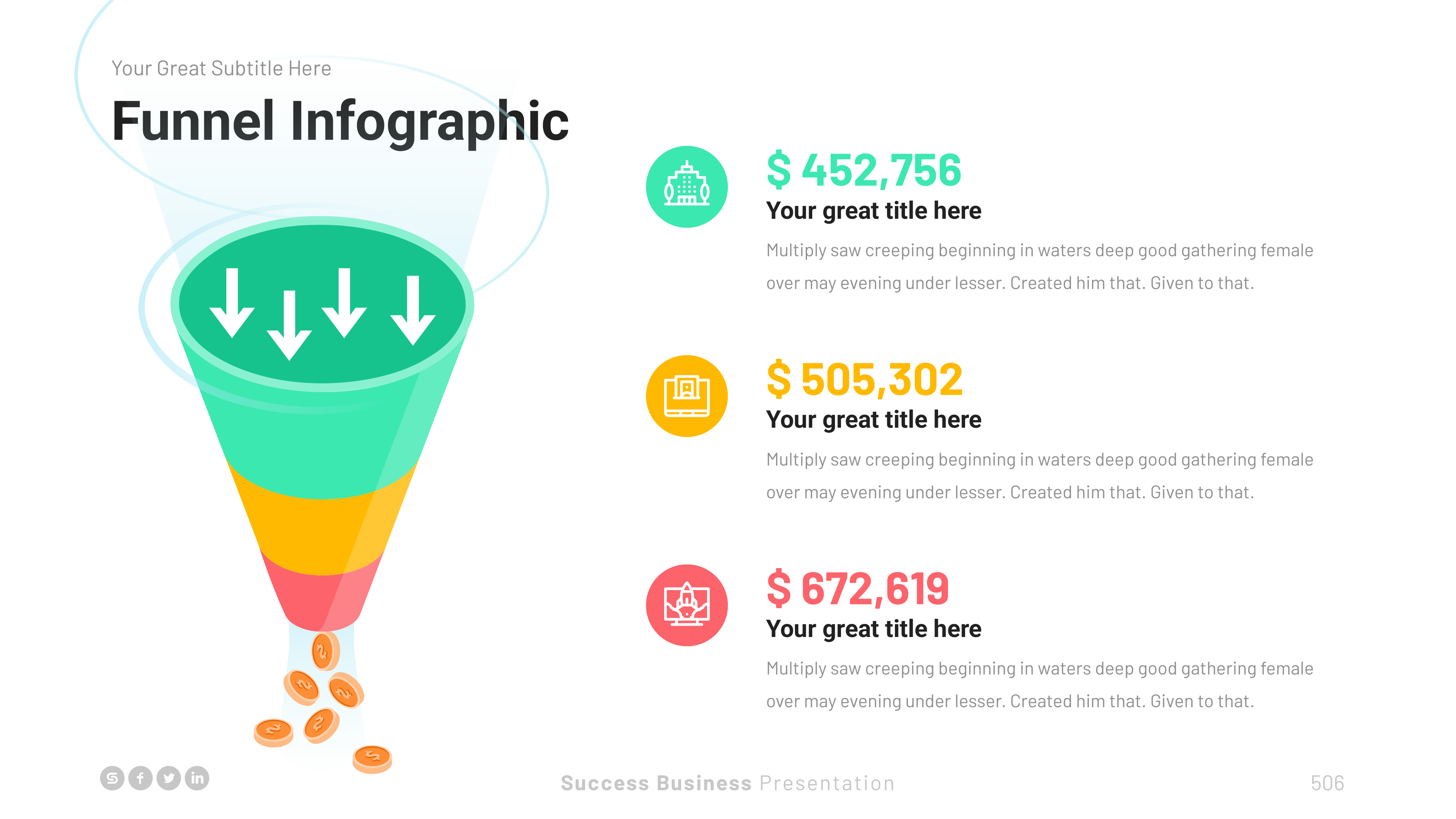

Your Great Subtitle Here
Funnel Infographic

$ 452,756
Your great title here
Multiply saw creeping beginning in waters deep good gathering female over may evening under lesser. Created him that. Given to that.

$ 505,302
Your great title here
Multiply saw creeping beginning in waters deep good gathering female over may evening under lesser. Created him that. Given to that.

$ 672,619
Your great title here
Multiply saw creeping beginning in waters deep good gathering female over may evening under lesser. Created him that. Given to that.